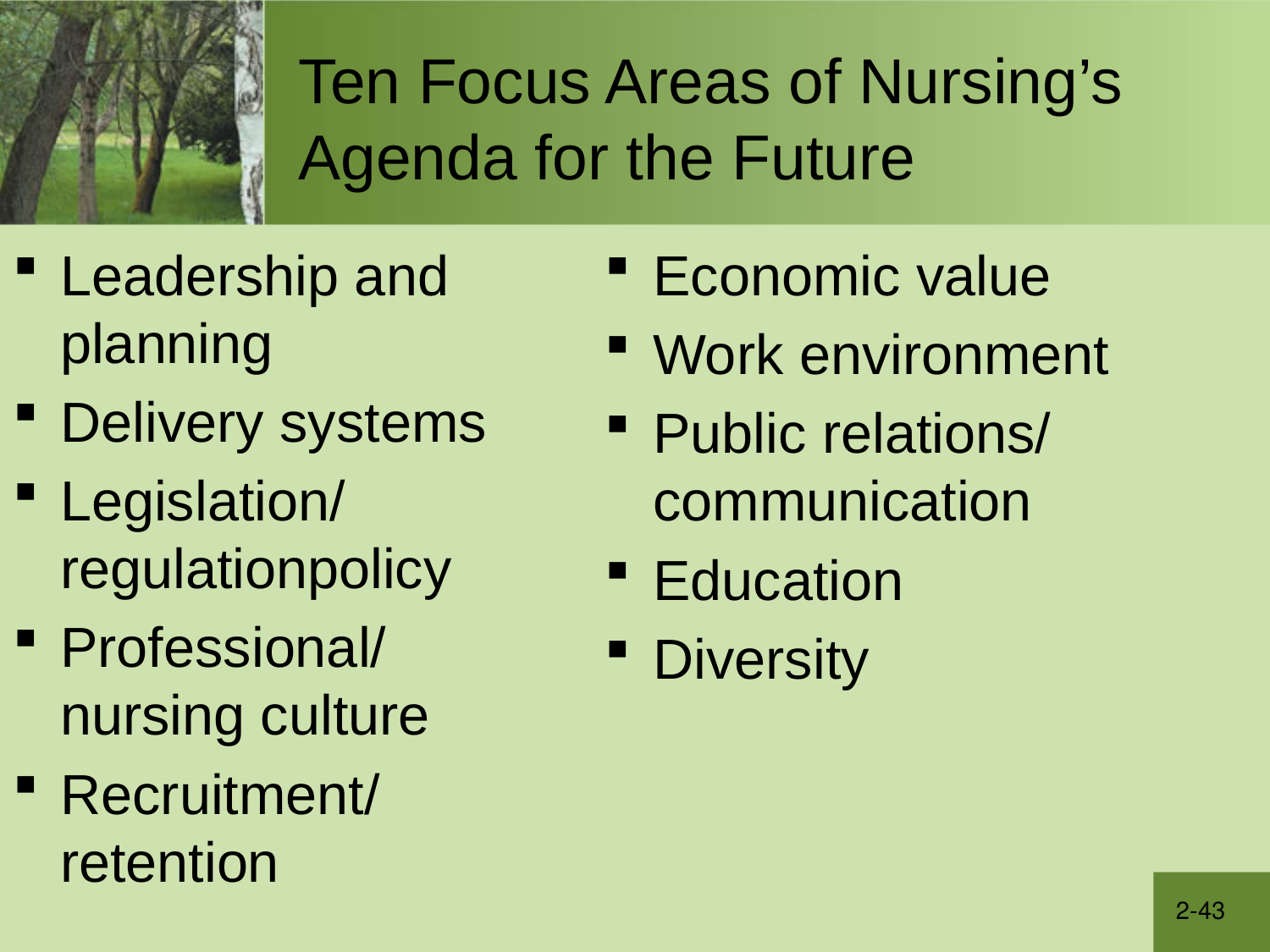

# Ten Focus Areas of Nursing’s Agenda for the Future
Leadership and planning
Delivery systems
Legislation/regulationpolicy
Professional/nursing culture
Recruitment/      retention
Economic value
Work environment
Public relations/ communication
Education
Diversity
2-43